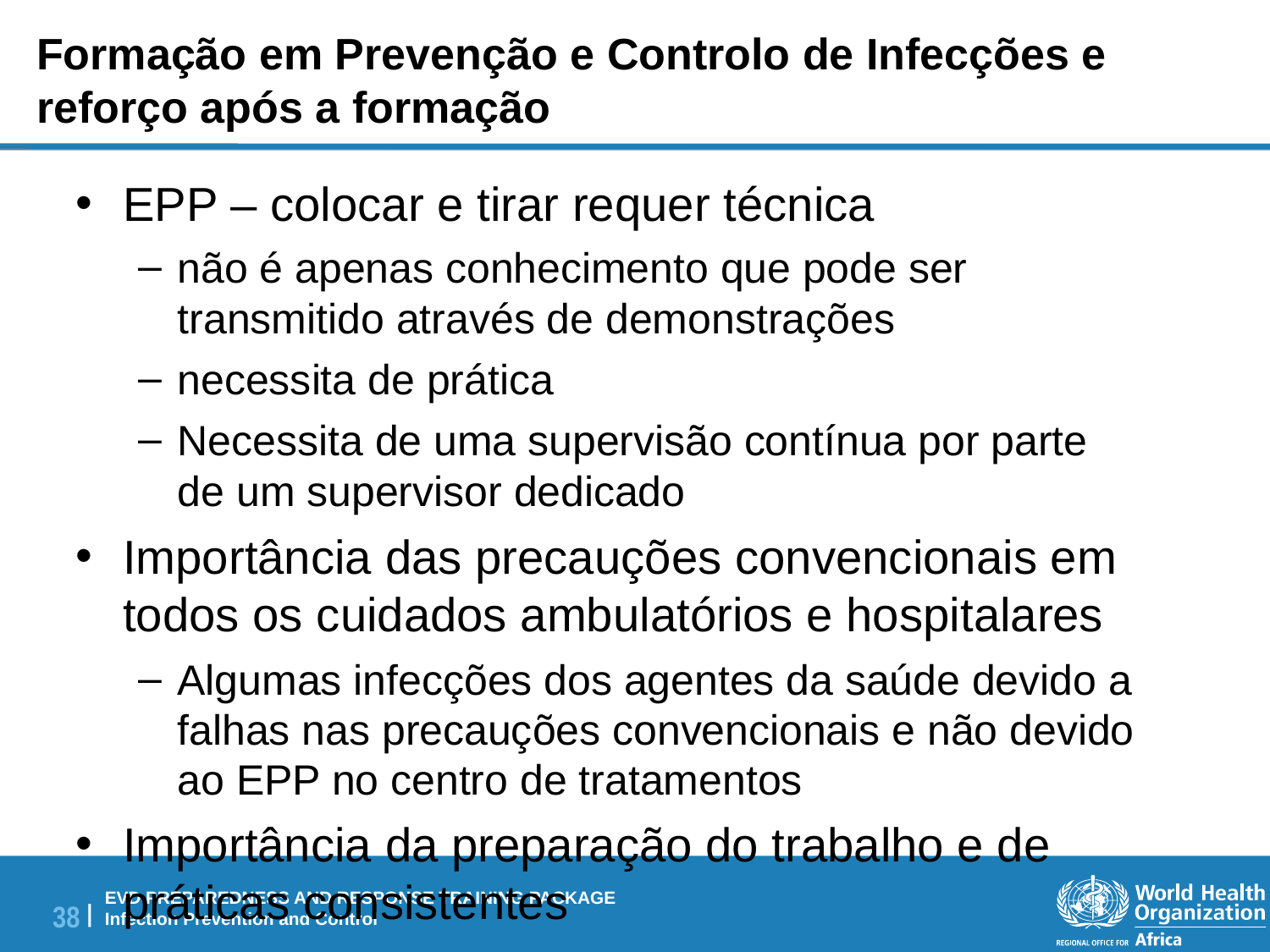

Formação em Prevenção e Controlo de Infecções e reforço após a formação
EPP – colocar e tirar requer técnica
não é apenas conhecimento que pode ser transmitido através de demonstrações
necessita de prática
Necessita de uma supervisão contínua por parte de um supervisor dedicado
Importância das precauções convencionais em todos os cuidados ambulatórios e hospitalares
Algumas infecções dos agentes da saúde devido a falhas nas precauções convencionais e não devido ao EPP no centro de tratamentos
Importância da preparação do trabalho e de práticas consistentes